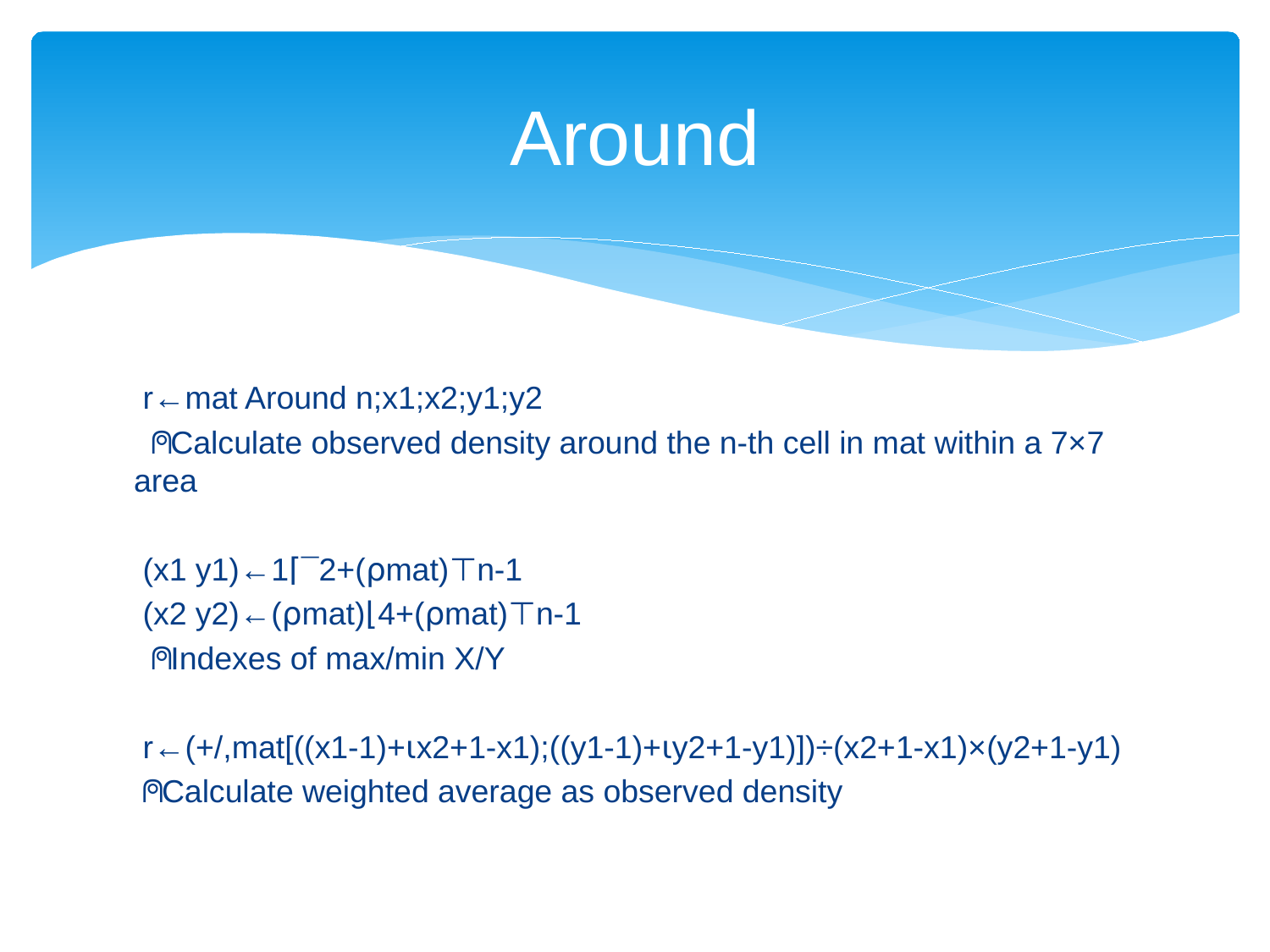

# Around
 r←mat Around n;x1;x2;y1;y2
 ⍝ Calculate observed density around the n-th cell in mat within a 7×7 area

 (x1 y1)←1⌈¯2+(⍴mat)⊤n-1
 (x2 y2)←(⍴mat)⌊4+(⍴mat)⊤n-1
 ⍝ Indexes of max/min X/Y

 r←(+/,mat[((x1-1)+⍳x2+1-x1);((y1-1)+⍳y2+1-y1)])÷(x2+1-x1)×(y2+1-y1)
⍝ Calculate weighted average as observed density